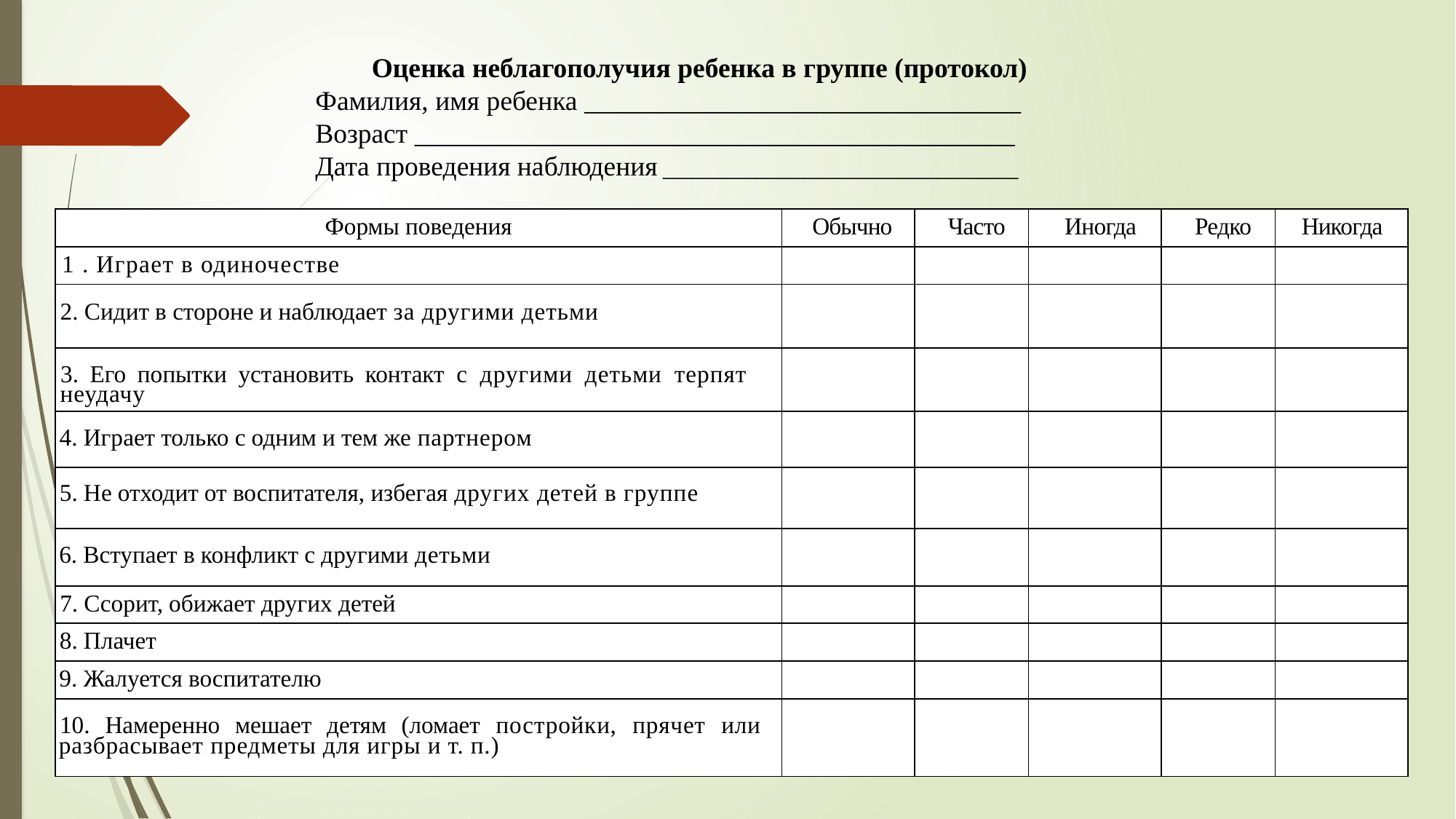

Оценка неблагополучия ребенка в группе (протокол)
Фамилия, имя ребенка ________________________________
Возраст ____________________________________________
Дата проведения наблюдения ___________________________________

| Формы поведения | Обычно | Часто | Иногда | Редко | Никогда |
| --- | --- | --- | --- | --- | --- |
| 1 . Играет в одиночестве |  |  |  |  |  |
| 2. Сидит в стороне и наблюдает за другими детьми |  |  |  |  |  |
| 3. Его попытки установить контакт с другими детьми терпят неудачу |  |  |  |  |  |
| 4. Играет только с одним и тем же партнером |  |  |  |  |  |
| 5. Не отходит от воспитателя, избегая других детей в группе |  |  |  |  |  |
| 6. Вступает в конфликт с другими детьми |  |  |  |  |  |
| 7. Ссорит, обижает других детей |  |  |  |  |  |
| 8. Плачет |  |  |  |  |  |
| 9. Жалуется воспитателю |  |  |  |  |  |
| 10. Намеренно мешает детям (ломает постройки, прячет или разбрасывает предметы для игры и т. п.) |  |  |  |  |  |